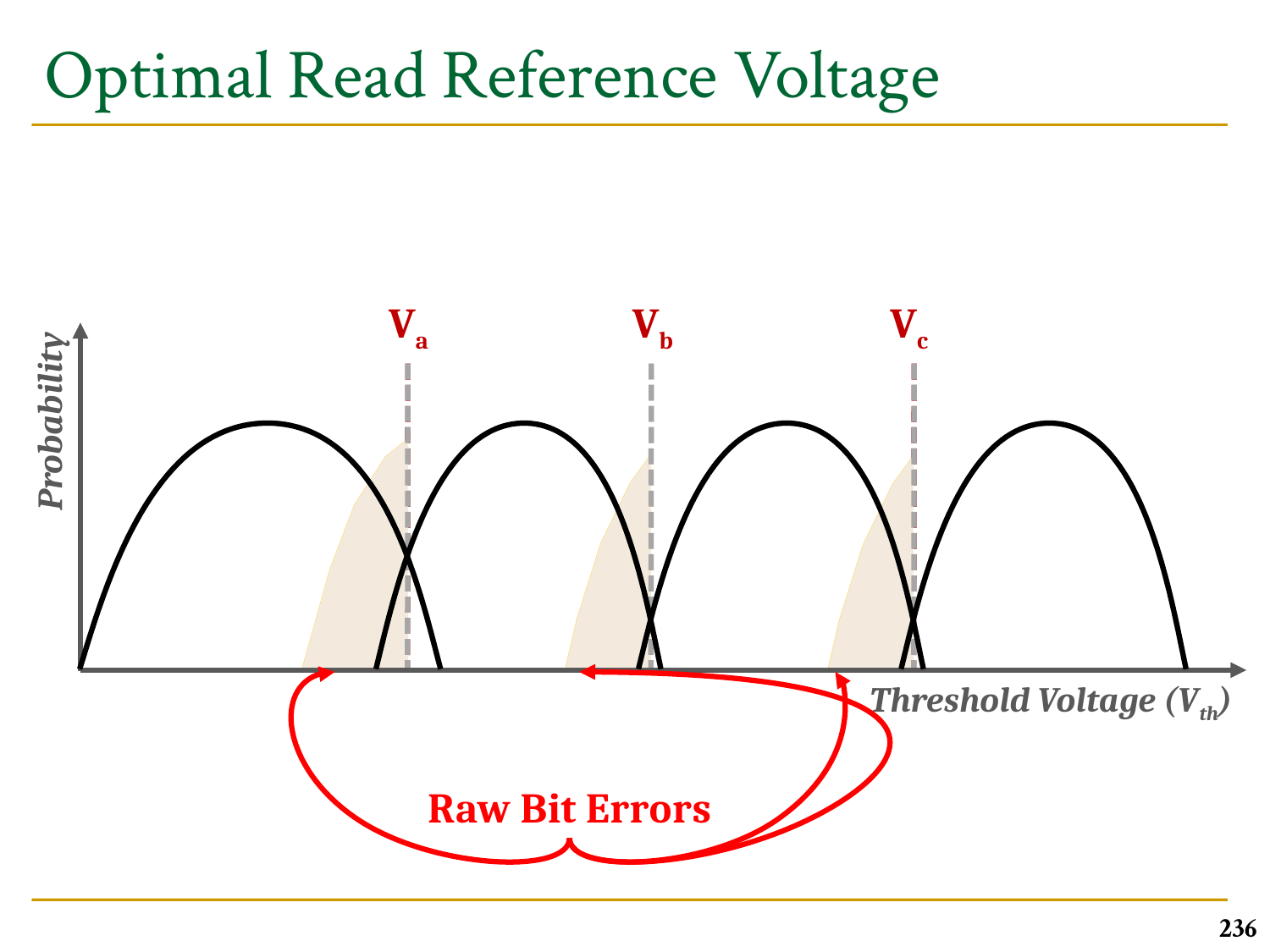

# Optimal Read Reference Voltage
Va
Vb
Vc
Probability

Threshold Voltage (Vth)
Raw Bit Errors
236